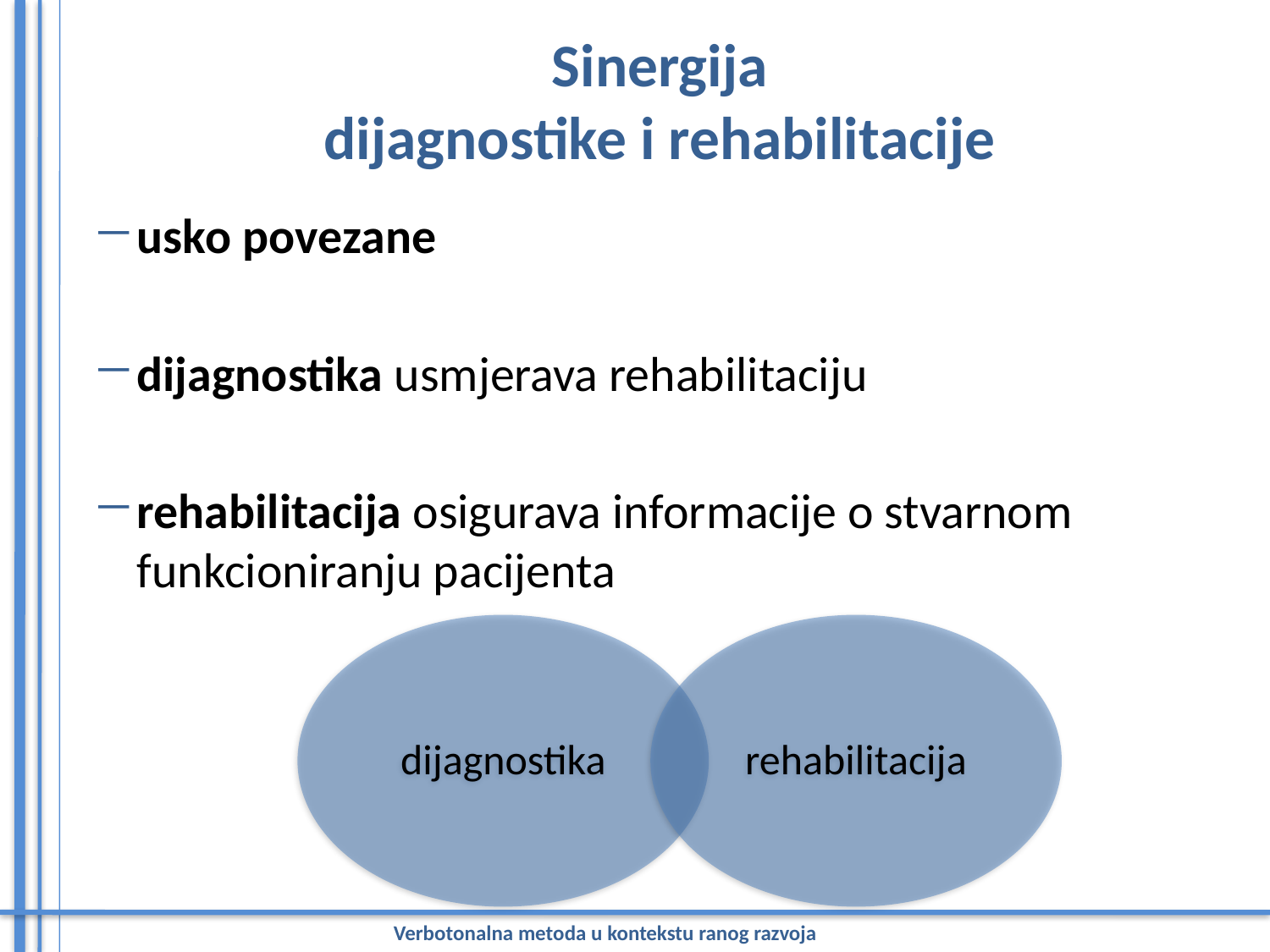

# Sinergija dijagnostike i rehabilitacije
usko povezane

dijagnostika usmjerava rehabilitaciju

rehabilitacija osigurava informacije o stvarnom funkcioniranju pacijenta
dijagnostika
rehabilitacija
Verbotonalna metoda u kontekstu ranog razvoja
5